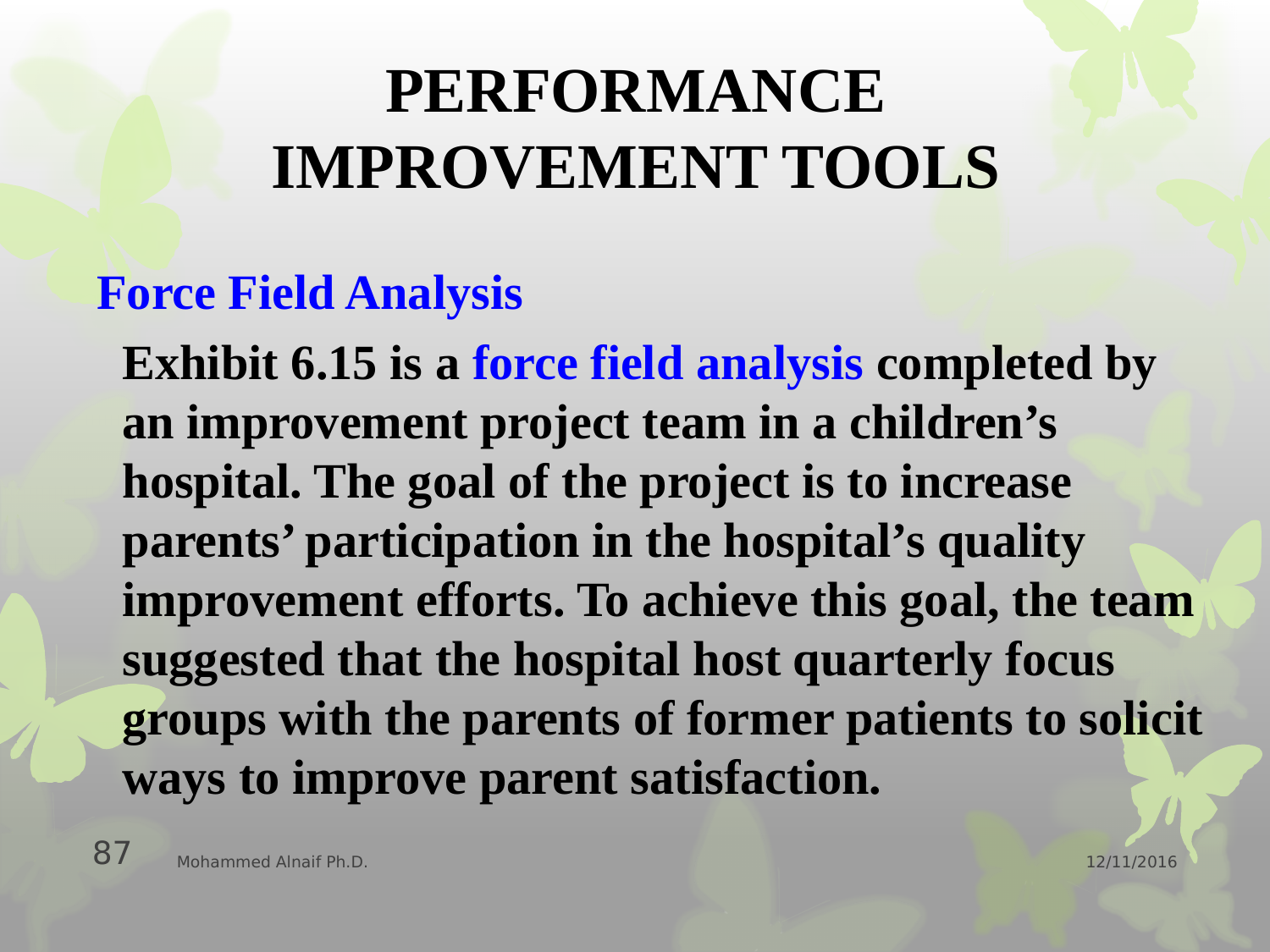

PERFORMANCE IMPROVEMENT TOOLS
Force Field Analysis
Exhibit 6.15 is a force field analysis completed by an improvement project team in a children’s hospital. The goal of the project is to increase parents’ participation in the hospital’s quality improvement efforts. To achieve this goal, the team suggested that the hospital host quarterly focus groups with the parents of former patients to solicit ways to improve parent satisfaction.
87
Mohammed Alnaif Ph.D.
12/11/2016